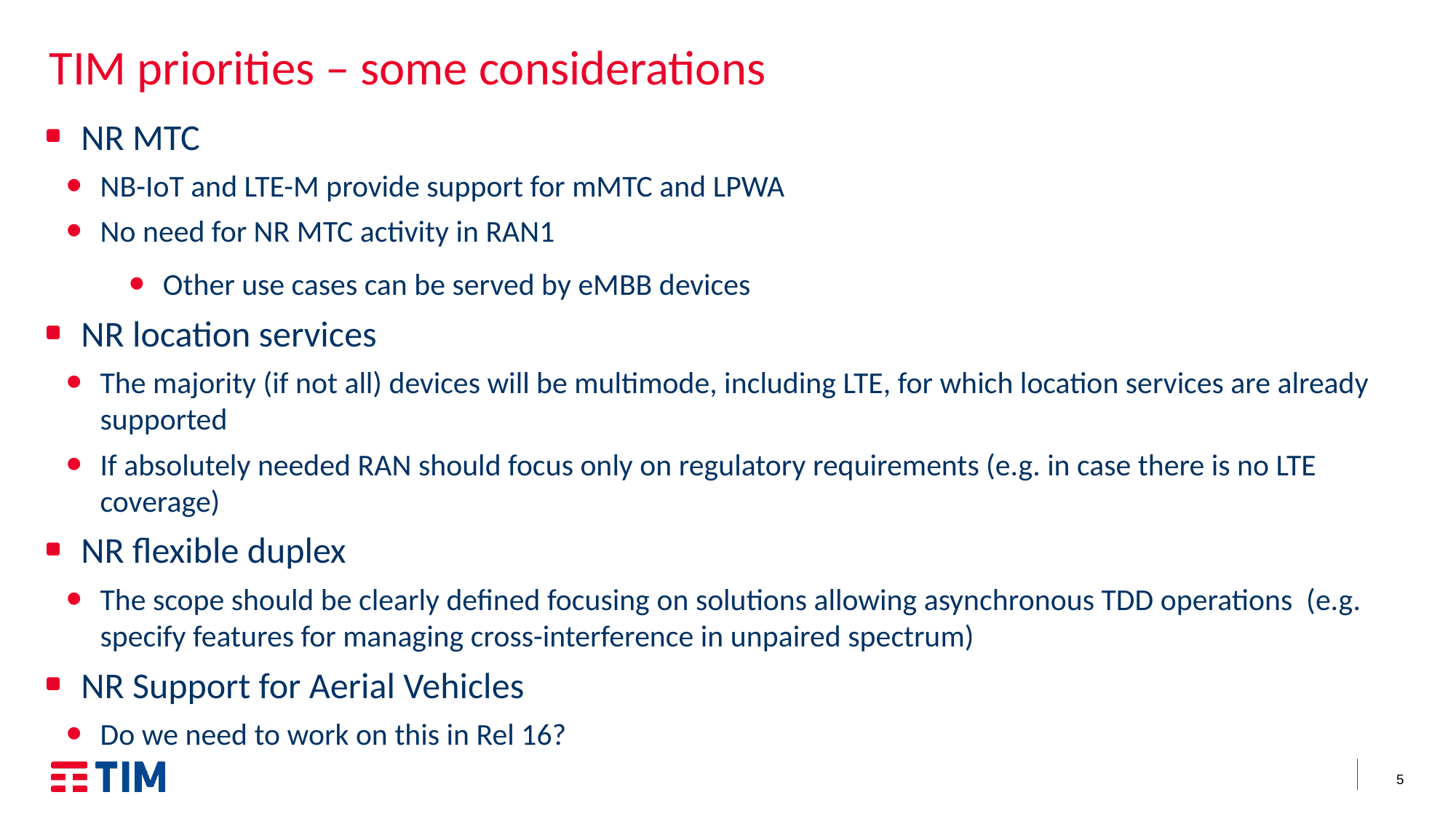

# TIM priorities – some considerations
NR MTC
NB-IoT and LTE-M provide support for mMTC and LPWA
No need for NR MTC activity in RAN1
Other use cases can be served by eMBB devices
NR location services
The majority (if not all) devices will be multimode, including LTE, for which location services are already supported
If absolutely needed RAN should focus only on regulatory requirements (e.g. in case there is no LTE coverage)
NR flexible duplex
The scope should be clearly defined focusing on solutions allowing asynchronous TDD operations  (e.g. specify features for managing cross-interference in unpaired spectrum)
NR Support for Aerial Vehicles
Do we need to work on this in Rel 16?